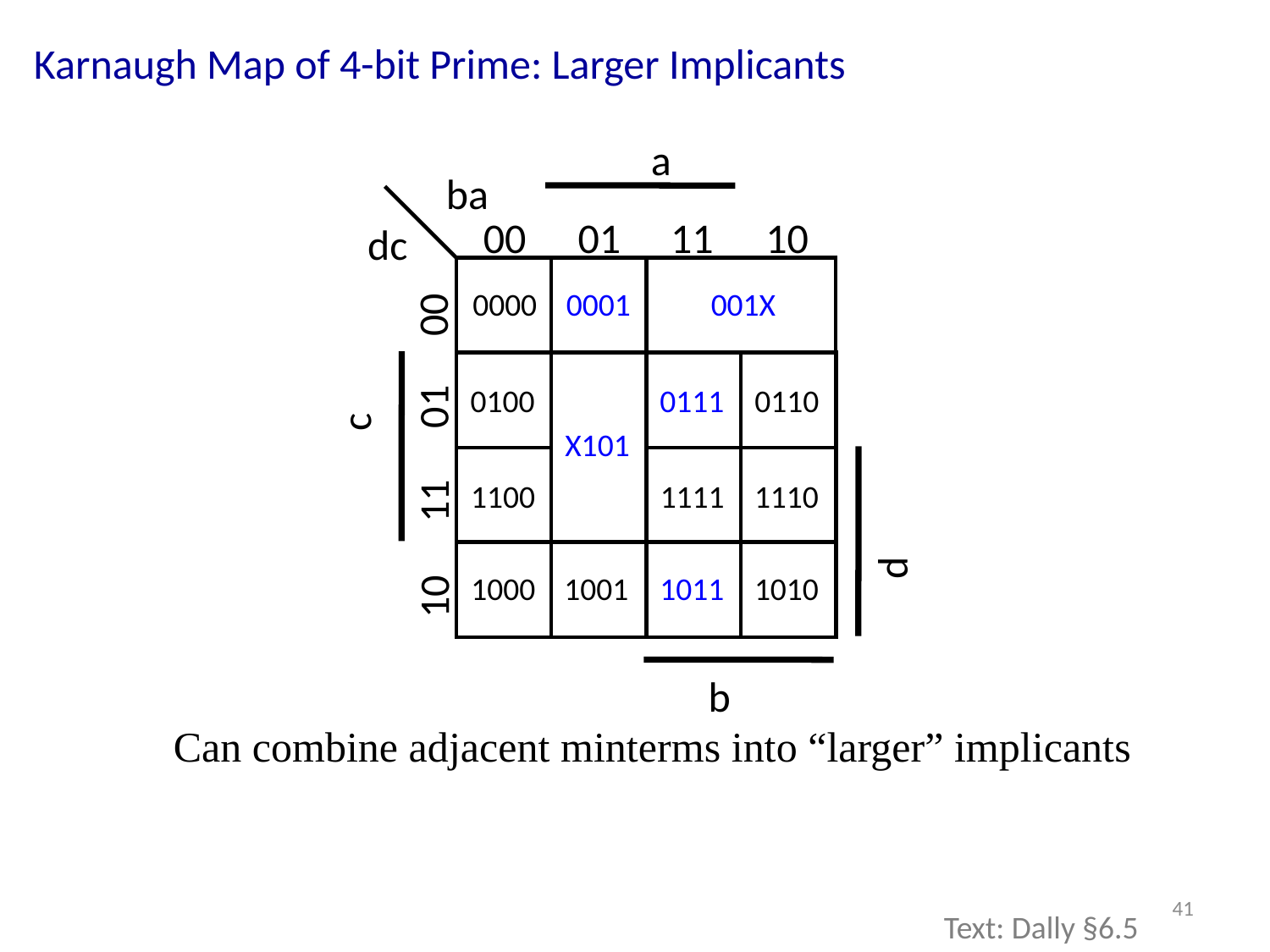

Karnaugh Map of 4-bit Prime: Larger Implicants
a

ba

10
00
01
11
dc

0000
0001
001X
00

01
0100
0111
0110
c
X101

11
1100
1111
1110
d

1000
1001
1011
1010
10

b
Can combine adjacent minterms into “larger” implicants
41
Text: Dally §6.5